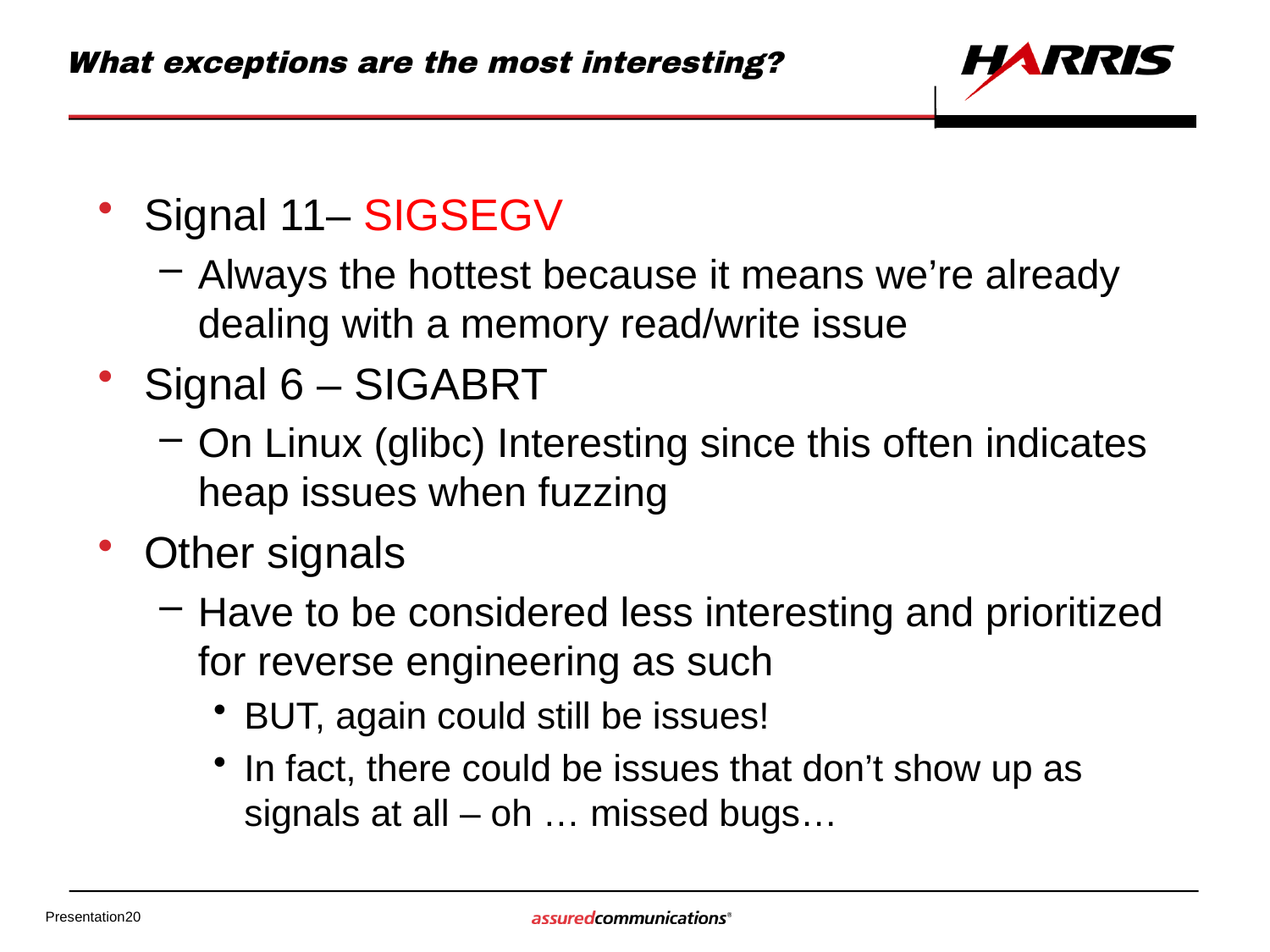

# What exceptions are the most interesting?
Signal 11– SIGSEGV
Always the hottest because it means we’re already dealing with a memory read/write issue
Signal 6 – SIGABRT
On Linux (glibc) Interesting since this often indicates heap issues when fuzzing
Other signals
Have to be considered less interesting and prioritized for reverse engineering as such
BUT, again could still be issues!
In fact, there could be issues that don’t show up as signals at all – oh … missed bugs…